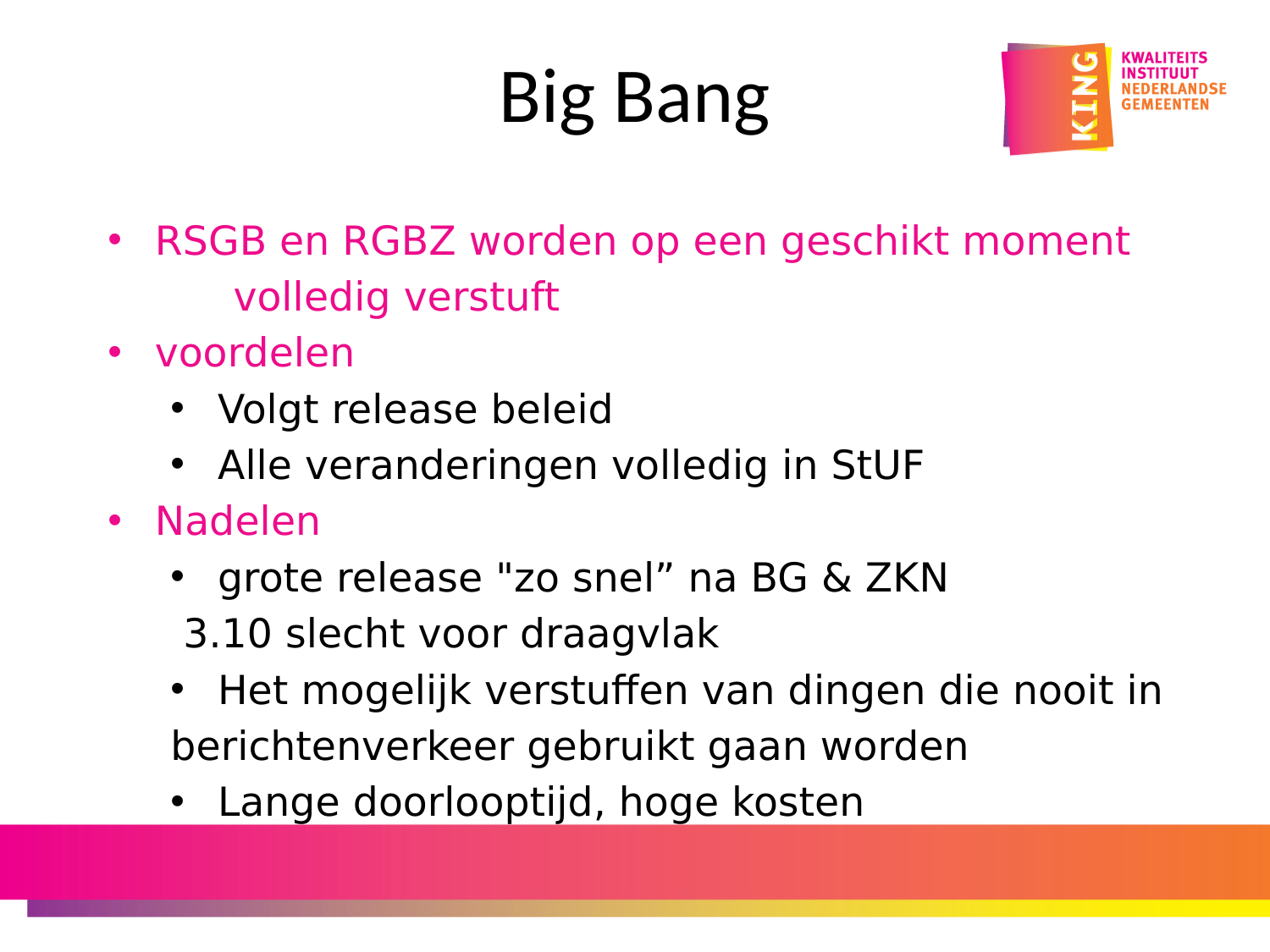

# Big Bang
RSGB en RGBZ worden op een geschikt moment
	volledig verstuft
voordelen
Volgt release beleid
Alle veranderingen volledig in StUF
Nadelen
grote release "zo snel” na BG & ZKN
 3.10 slecht voor draagvlak
Het mogelijk verstuffen van dingen die nooit in
	berichtenverkeer gebruikt gaan worden
Lange doorlooptijd, hoge kosten